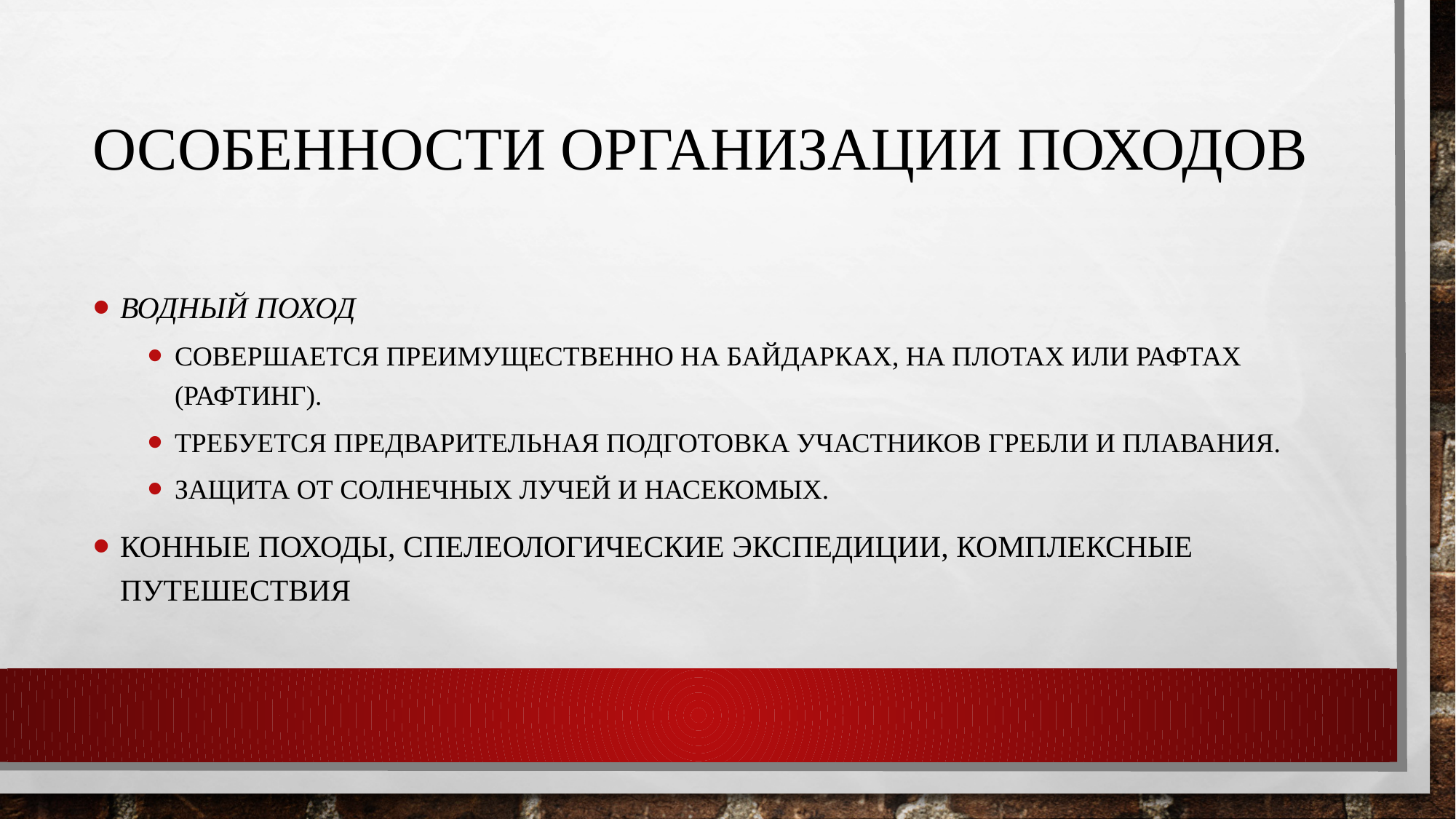

# Особенности организации походов
Водный поход
Совершается преимущественно на байдарках, на плотах или рафтах (рафтинг).
Требуется предварительная подготовка участников гребли и плавания.
Защита от солнечных лучей и насекомых.
Конные походы, спелеологические экспедиции, комплексные путешествия